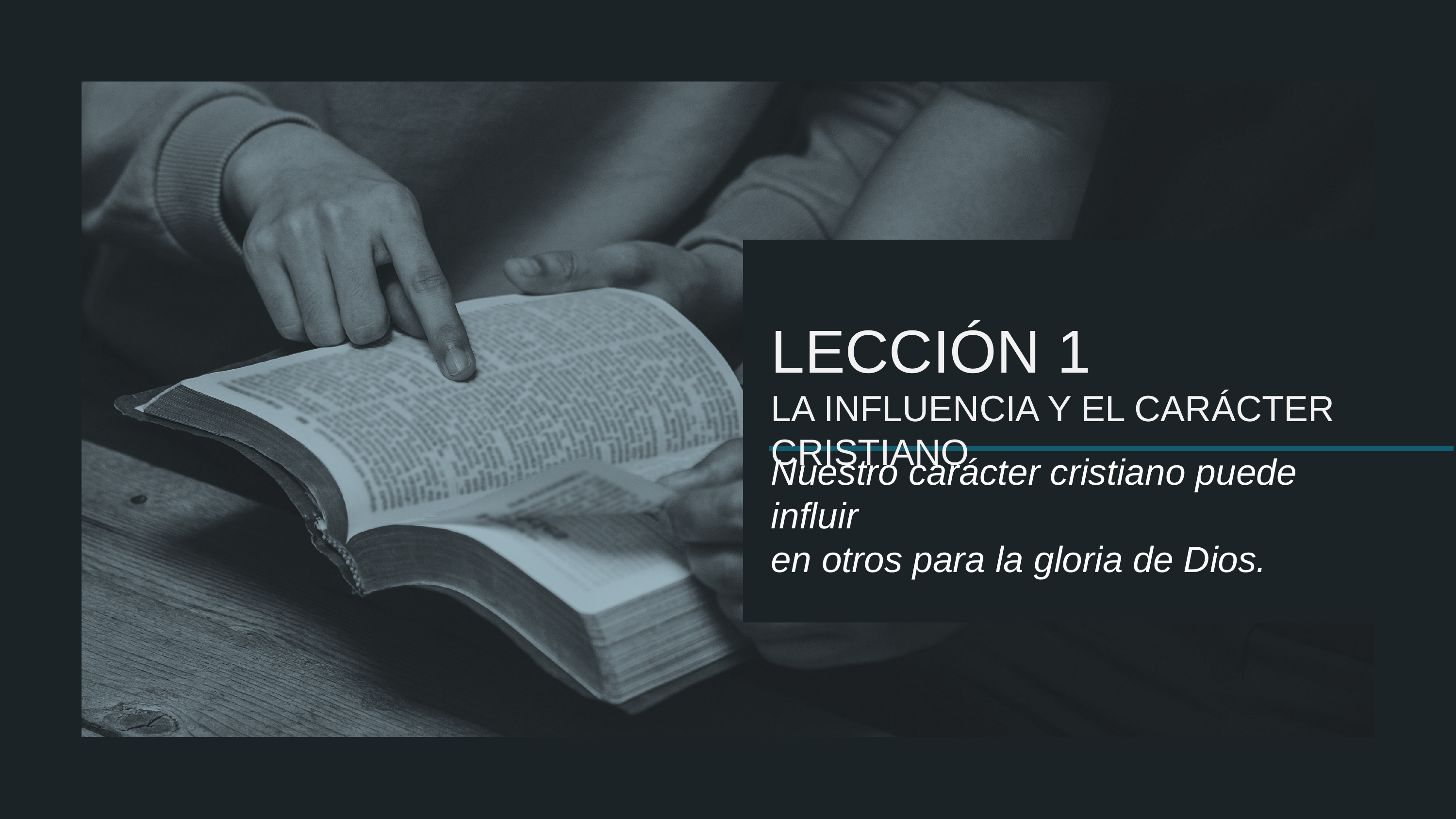

LECCIÓN 1
LA INFLUENCIA Y EL CARÁCTER CRISTIANO
Nuestro carácter cristiano puede influir
en otros para la gloria de Dios.